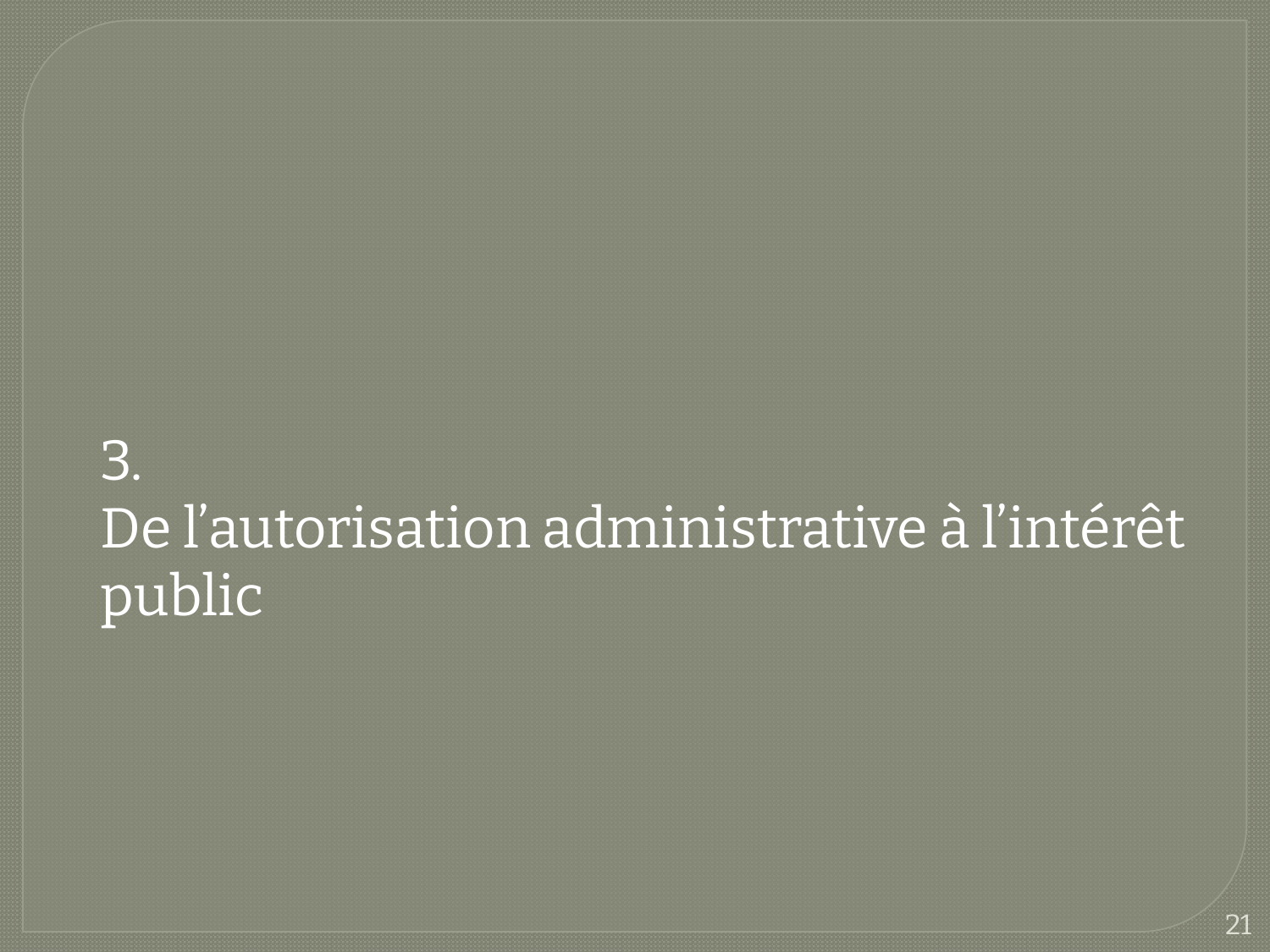

3.
De l’autorisation administrative à l’intérêt public

21